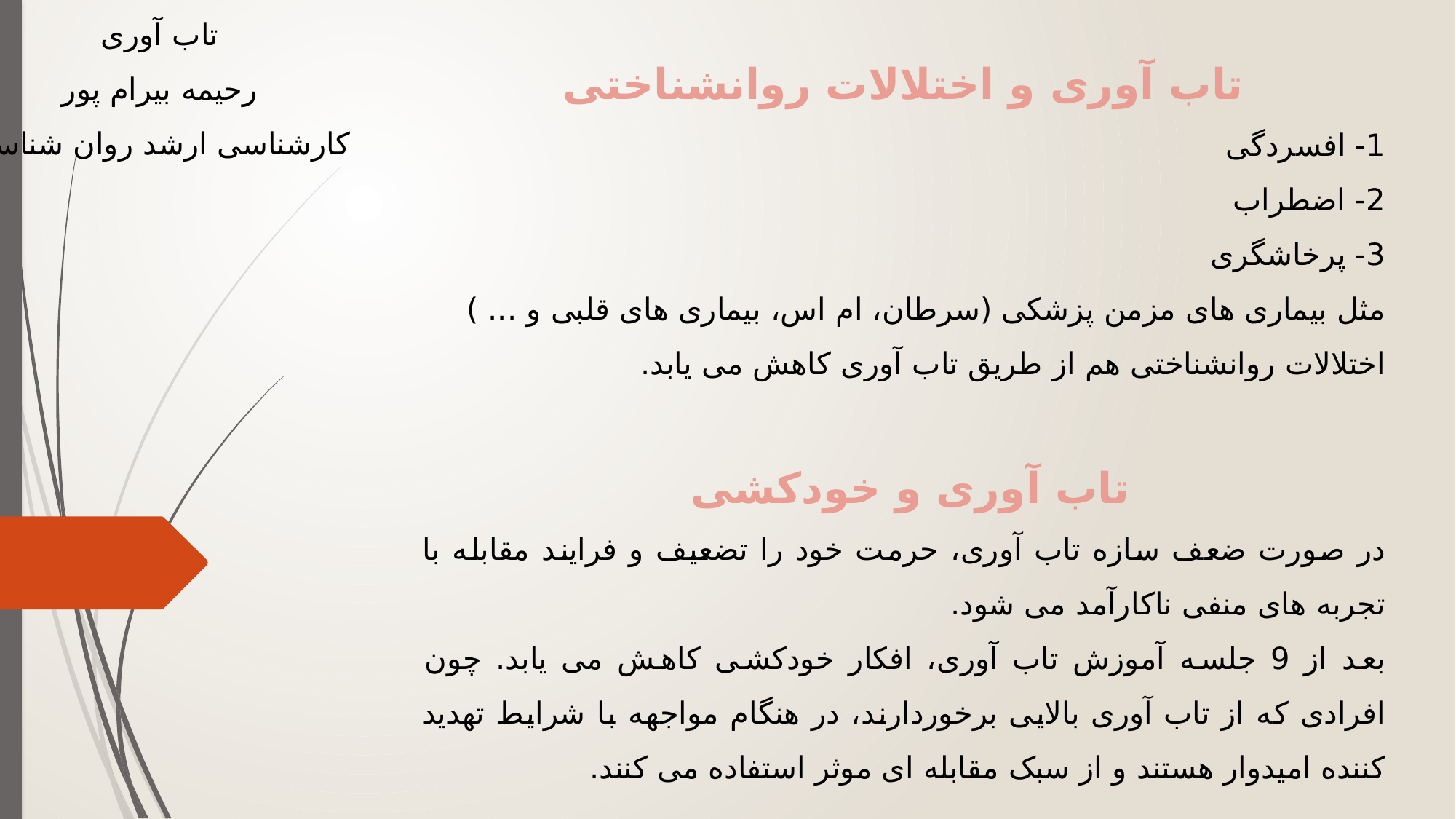

تاب آوری
رحیمه بیرام پور
کارشناسی ارشد روان شناسی
تاب آوری و اختلالات روانشناختی
1- افسردگی
2- اضطراب
3- پرخاشگری
مثل بیماری های مزمن پزشکی (سرطان، ام اس، بیماری های قلبی و ... )
اختلالات روانشناختی هم از طریق تاب آوری کاهش می یابد.

تاب آوری و خودکشی
در صورت ضعف سازه تاب آوری، حرمت خود را تضعیف و فرایند مقابله با تجربه های منفی ناکارآمد می شود.
بعد از 9 جلسه آموزش تاب آوری، افکار خودکشی کاهش می یابد. چون افرادی که از تاب آوری بالایی برخوردارند، در هنگام مواجهه با شرایط تهدید کننده امیدوار هستند و از سبک مقابله ای موثر استفاده می کنند.